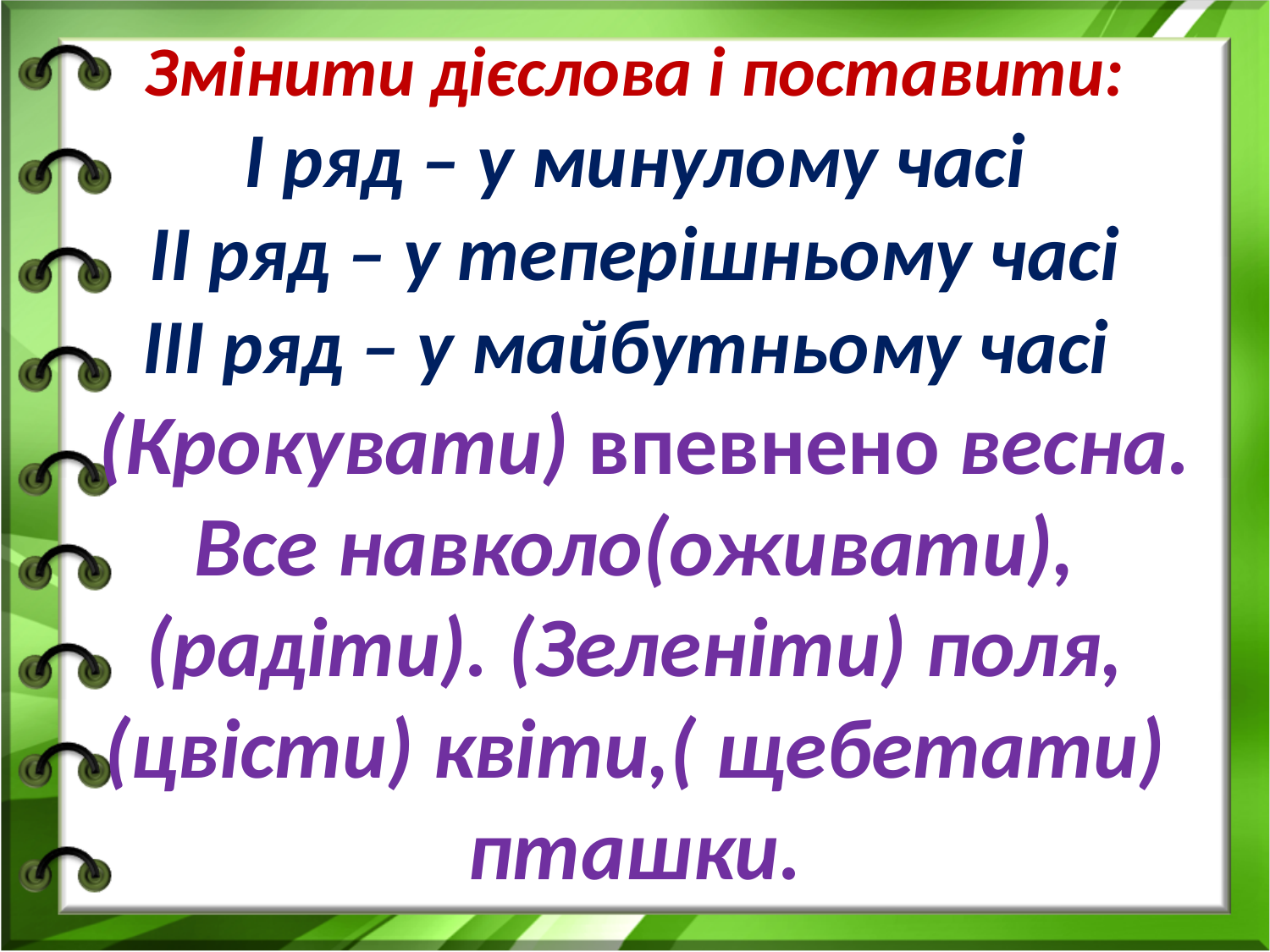

# Змінити дієслова і поставити: І ряд – у минулому часі ІІ ряд – у теперішньому часі ІІІ ряд – у майбутньому часі (Крокувати) впевнено весна. Все навколо(оживати), (радіти). (Зеленіти) поля, (цвісти) квіти,( щебетати) пташки.